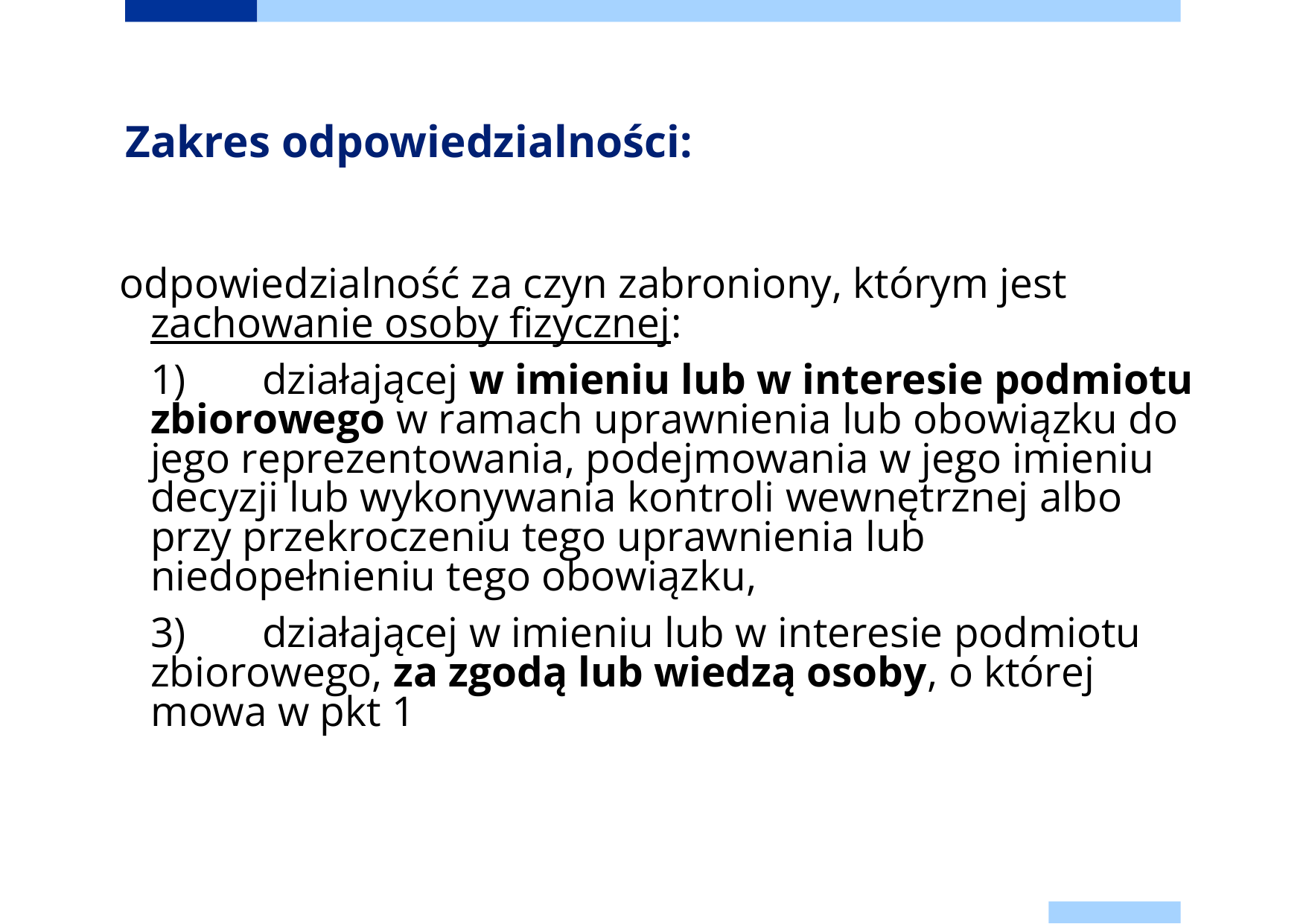

# Zakres odpowiedzialności:
odpowiedzialność za czyn zabroniony, którym jest zachowanie osoby fizycznej:
	1)	działającej w imieniu lub w interesie podmiotu zbiorowego w ramach uprawnienia lub obowiązku do jego reprezentowania, podejmowania w jego imieniu decyzji lub wykonywania kontroli wewnętrznej albo przy przekroczeniu tego uprawnienia lub niedopełnieniu tego obowiązku,
	3)	działającej w imieniu lub w interesie podmiotu zbiorowego, za zgodą lub wiedzą osoby, o której mowa w pkt 1